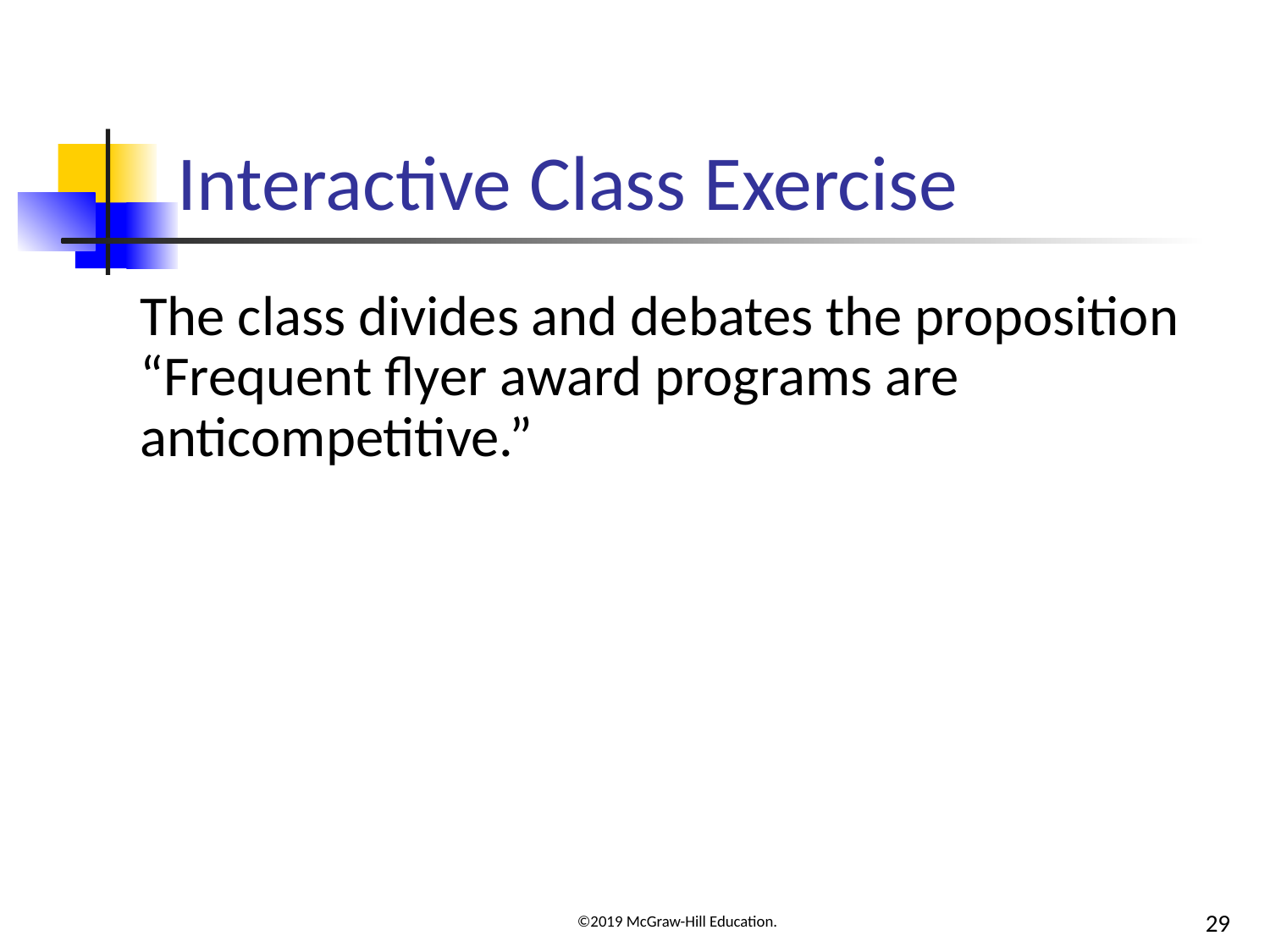

# Interactive Class Exercise
The class divides and debates the proposition “Frequent flyer award programs are anticompetitive.”